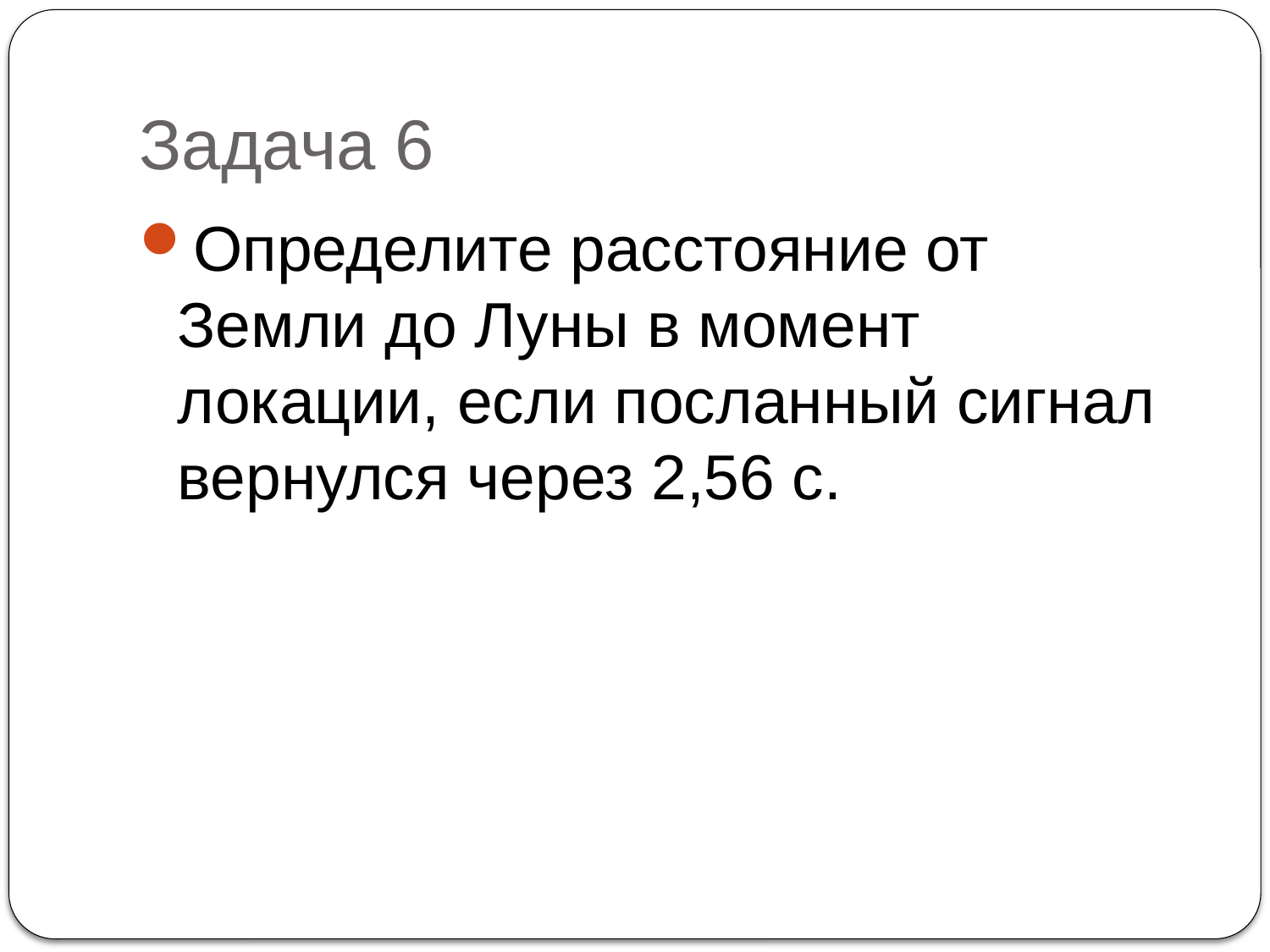

# Задача 6
Определите расстояние от Земли до Луны в момент локации, если посланный сигнал вернулся через 2,56 с.